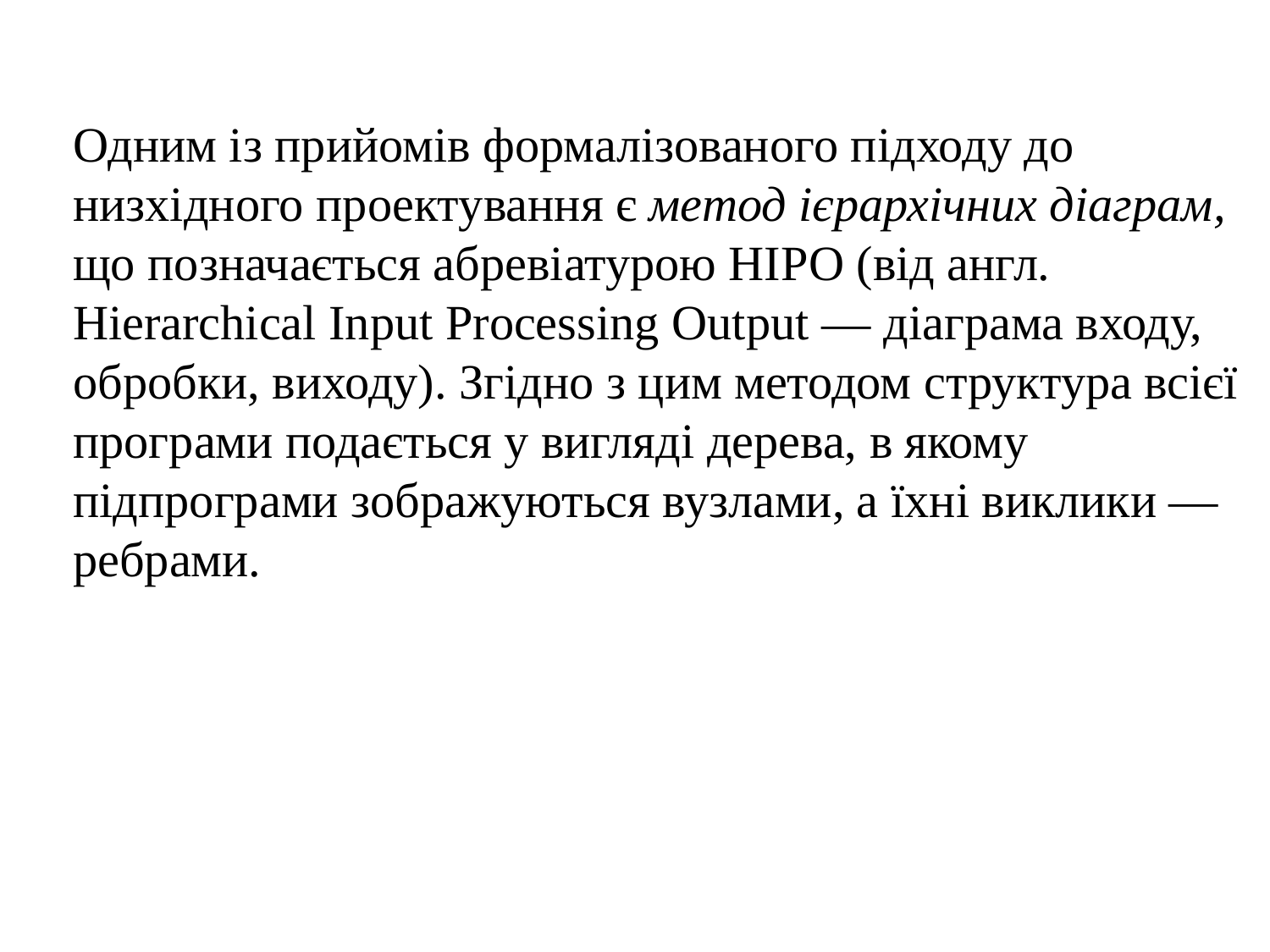

Одним із прийомів формалізованого підходу до низхідного проектування є метод ієрархічних діаграм, що позначається абревіатурою НІРО (від англ. Hierarchical Input Processing Output — діаграма входу, обробки, виходу). Згідно з цим методом структура всієї програми подається у вигляді дерева, в якому підпрограми зображуються вузлами, а їхні виклики — ребрами.